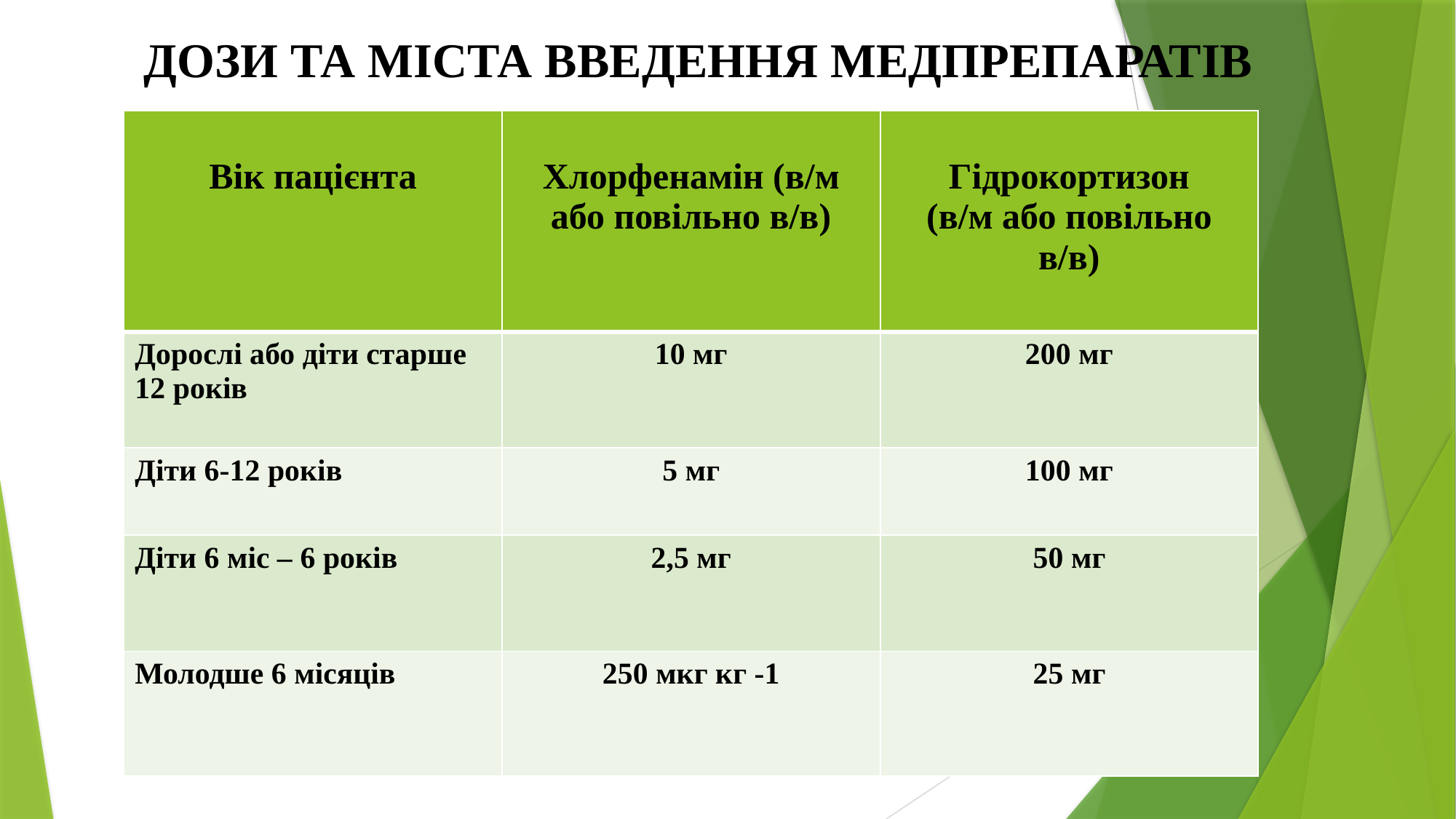

# ДОЗИ ТА МІСТА ВВЕДЕННЯ МЕДПРЕПАРАТІВ
| Вік пацієнта | Хлорфенамін (в/м або повільно в/в) | Гідрокортизон (в/м або повільно в/в) |
| --- | --- | --- |
| Дорослі або діти старше 12 років | 10 мг | 200 мг |
| Діти 6-12 років | 5 мг | 100 мг |
| Діти 6 міс – 6 років | 2,5 мг | 50 мг |
| Молодше 6 місяців | 250 мкг кг -1 | 25 мг |